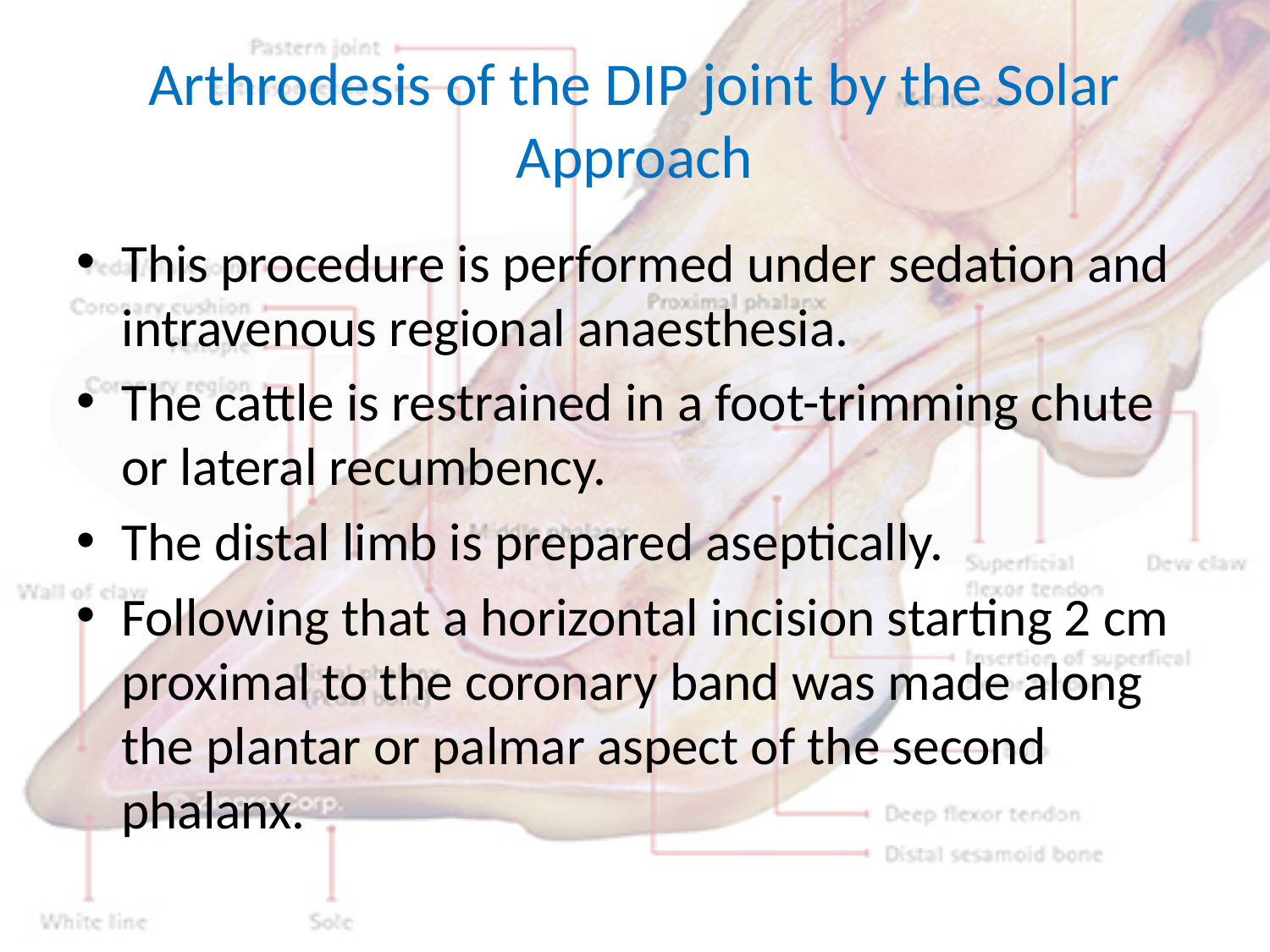

# Arthrodesis of the DIP joint by the Solar Approach
This procedure is performed under sedation and intravenous regional anaesthesia.
The cattle is restrained in a foot-trimming chute or lateral recumbency.
The distal limb is prepared aseptically.
Following that a horizontal incision starting 2 cm proximal to the coronary band was made along the plantar or palmar aspect of the second phalanx.